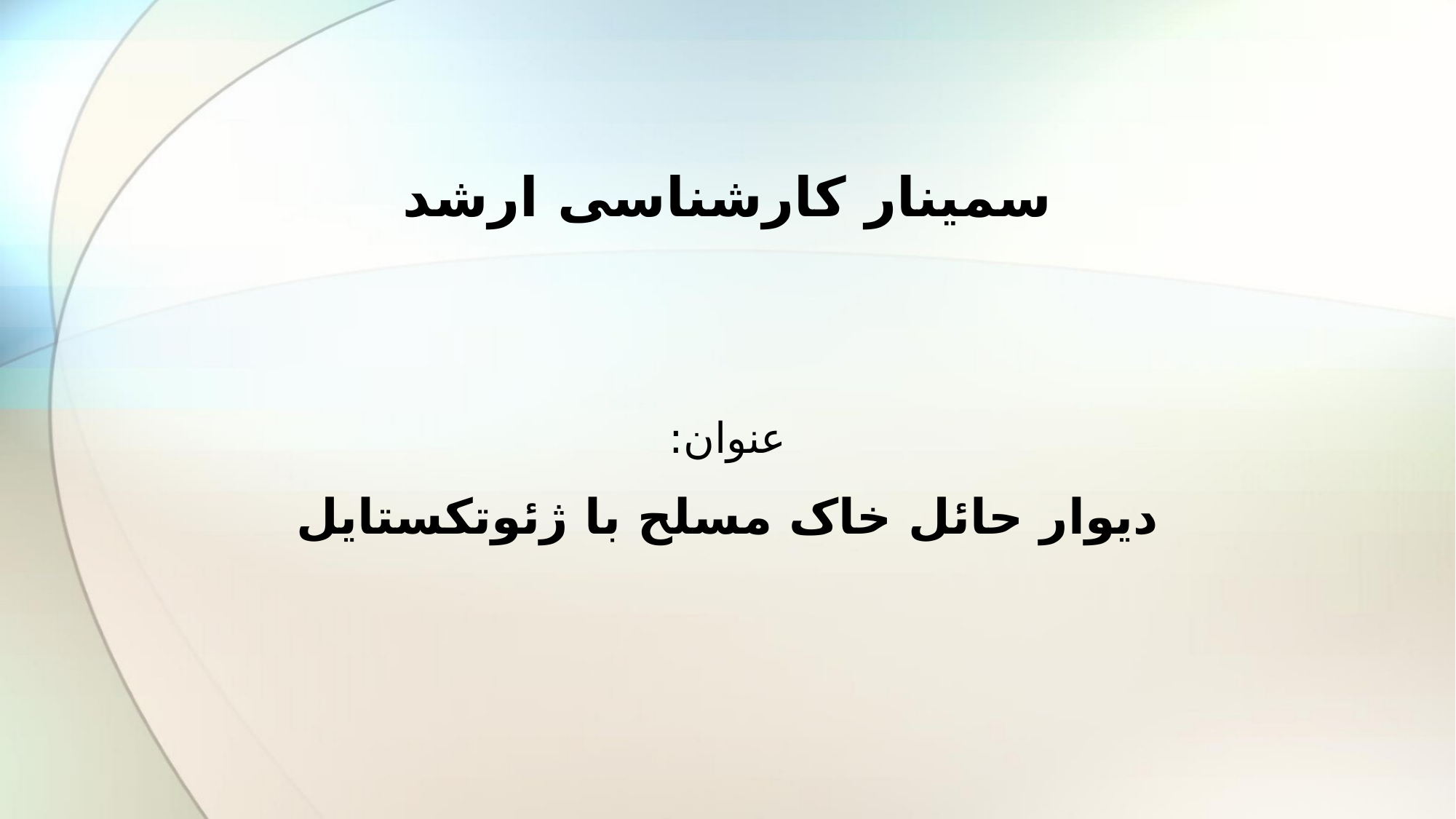

سمینار کارشناسی ارشد

عنوان:
دیوار حائل خاک مسلح با ژئوتکستایل